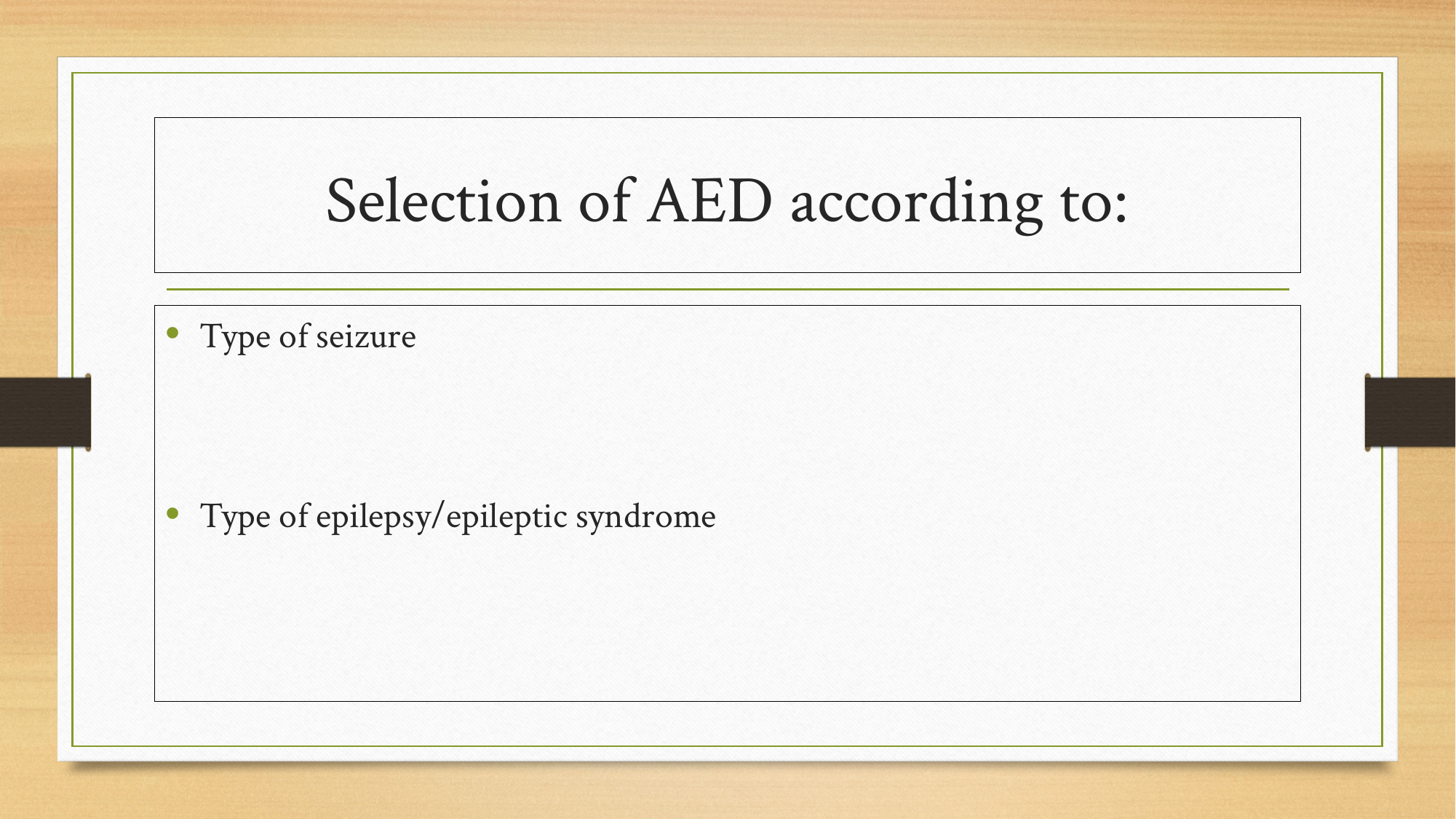

# Selection of AED according to:
Type of seizure

Type of epilepsy/epileptic syndrome